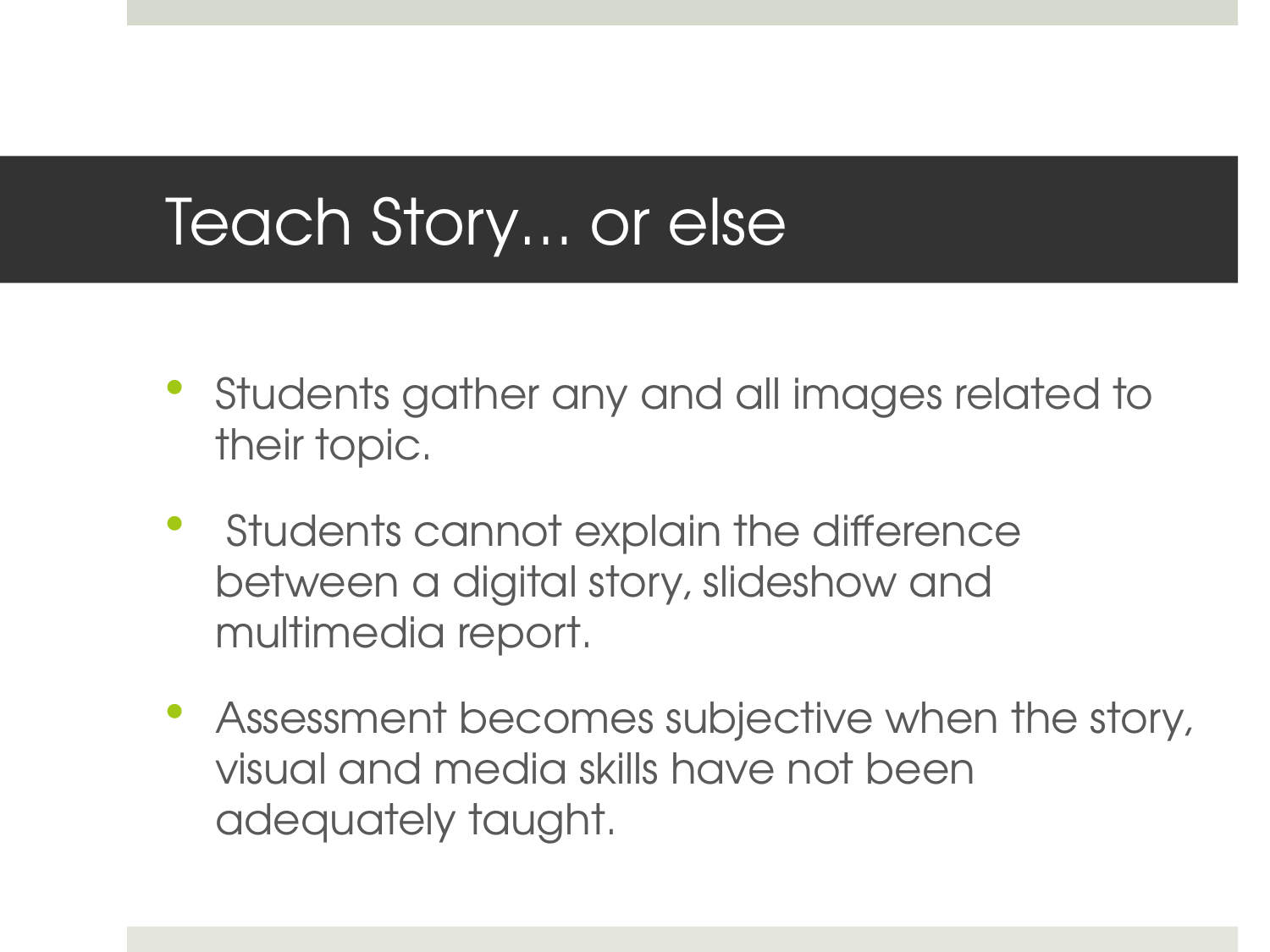

# Teach Story… or else
Students gather any and all images related to their topic.
 Students cannot explain the difference between a digital story, slideshow and multimedia report.
Assessment becomes subjective when the story, visual and media skills have not been adequately taught.